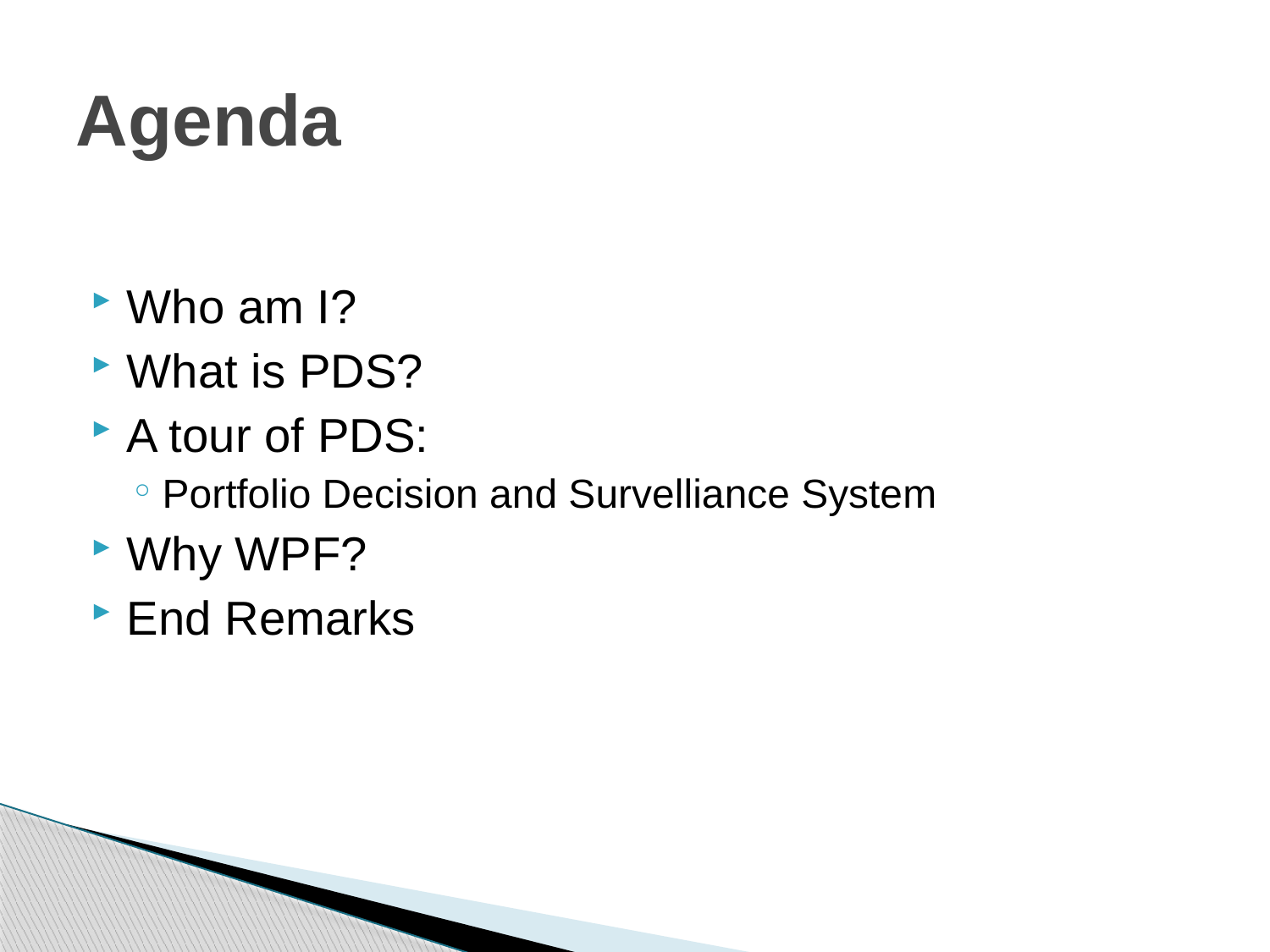

# Agenda

Who am I?
What is PDS?
A tour of PDS:
Portfolio Decision and Survelliance System
Why WPF?
End Remarks